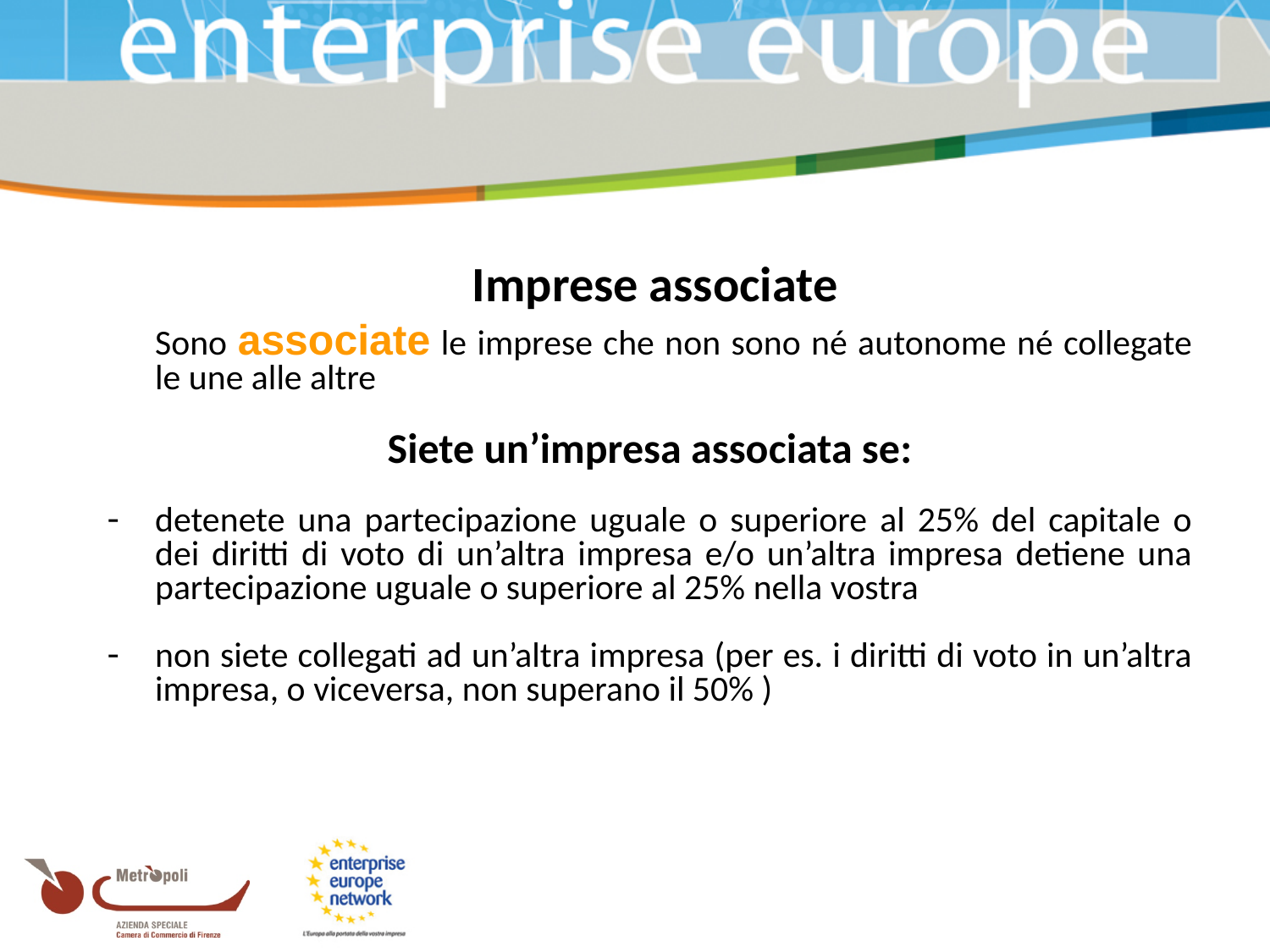

Imprese associate
	Sono associate le imprese che non sono né autonome né collegate le une alle altre

Siete un’impresa associata se:

detenete una partecipazione uguale o superiore al 25% del capitale o dei diritti di voto di un’altra impresa e/o un’altra impresa detiene una partecipazione uguale o superiore al 25% nella vostra

non siete collegati ad un’altra impresa (per es. i diritti di voto in un’altra impresa, o viceversa, non superano il 50% )